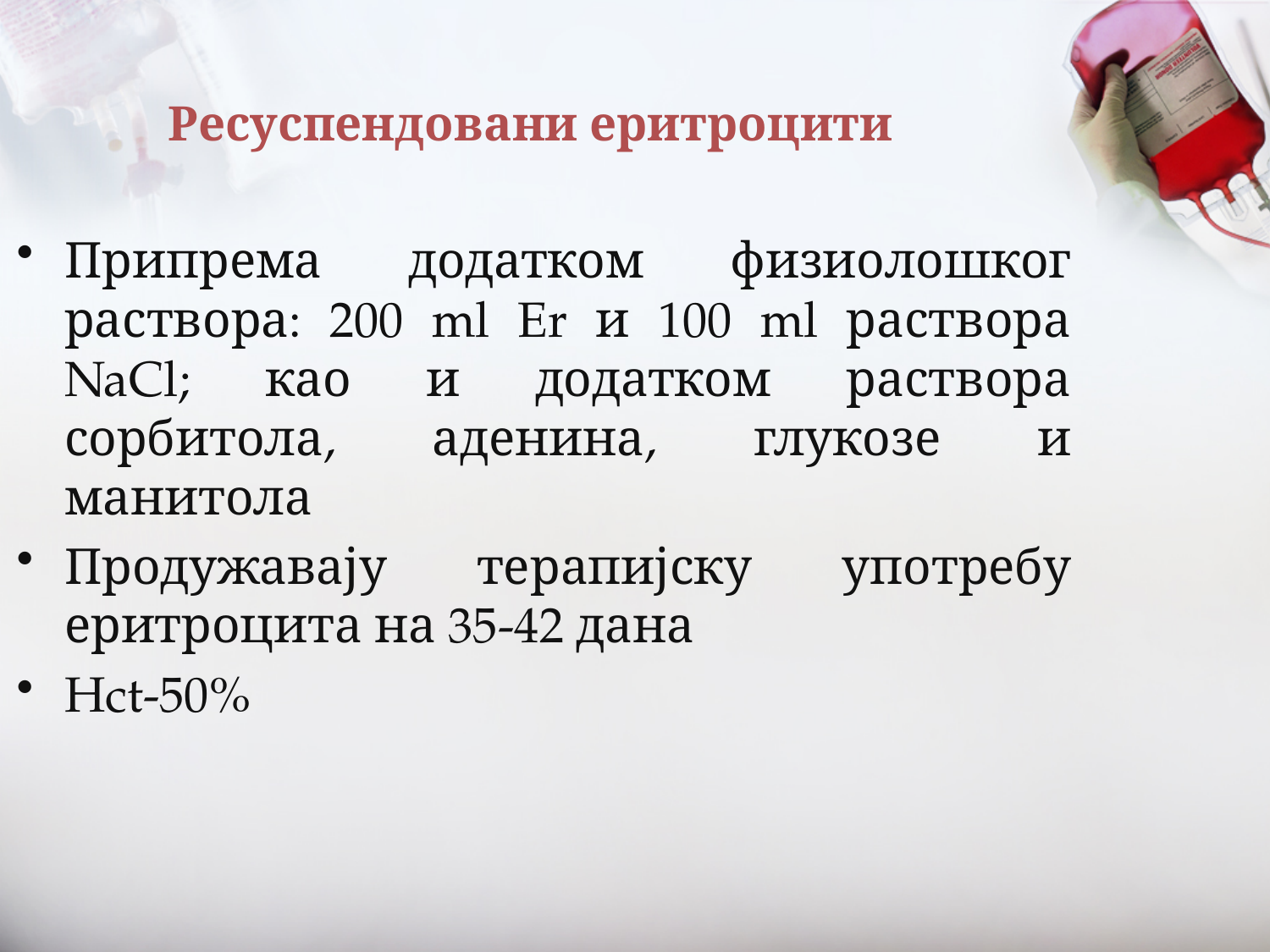

# Ресуспендовани еритроцити
Припрема додатком физиолошког раствора: 200 ml Er и 100 ml раствора NaCl; као и додатком раствора сорбитола, аденина, глукозе и манитола
Продужавају терапијску употребу еритроцита на 35-42 дана
Hct-50%